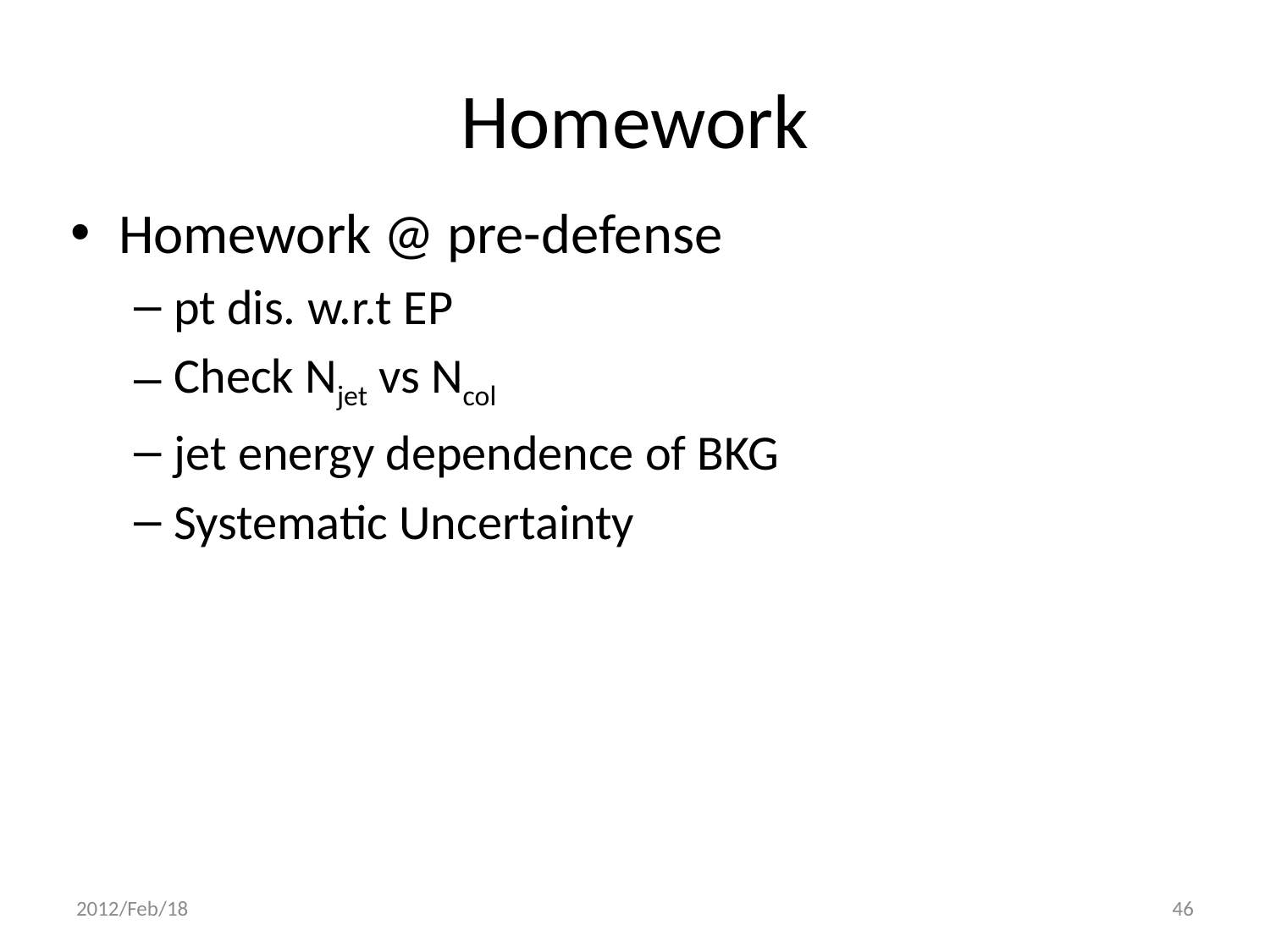

# Homework
Homework @ pre-defense
pt dis. w.r.t EP
Check Njet vs Ncol
jet energy dependence of BKG
Systematic Uncertainty

2012/Feb/18
46